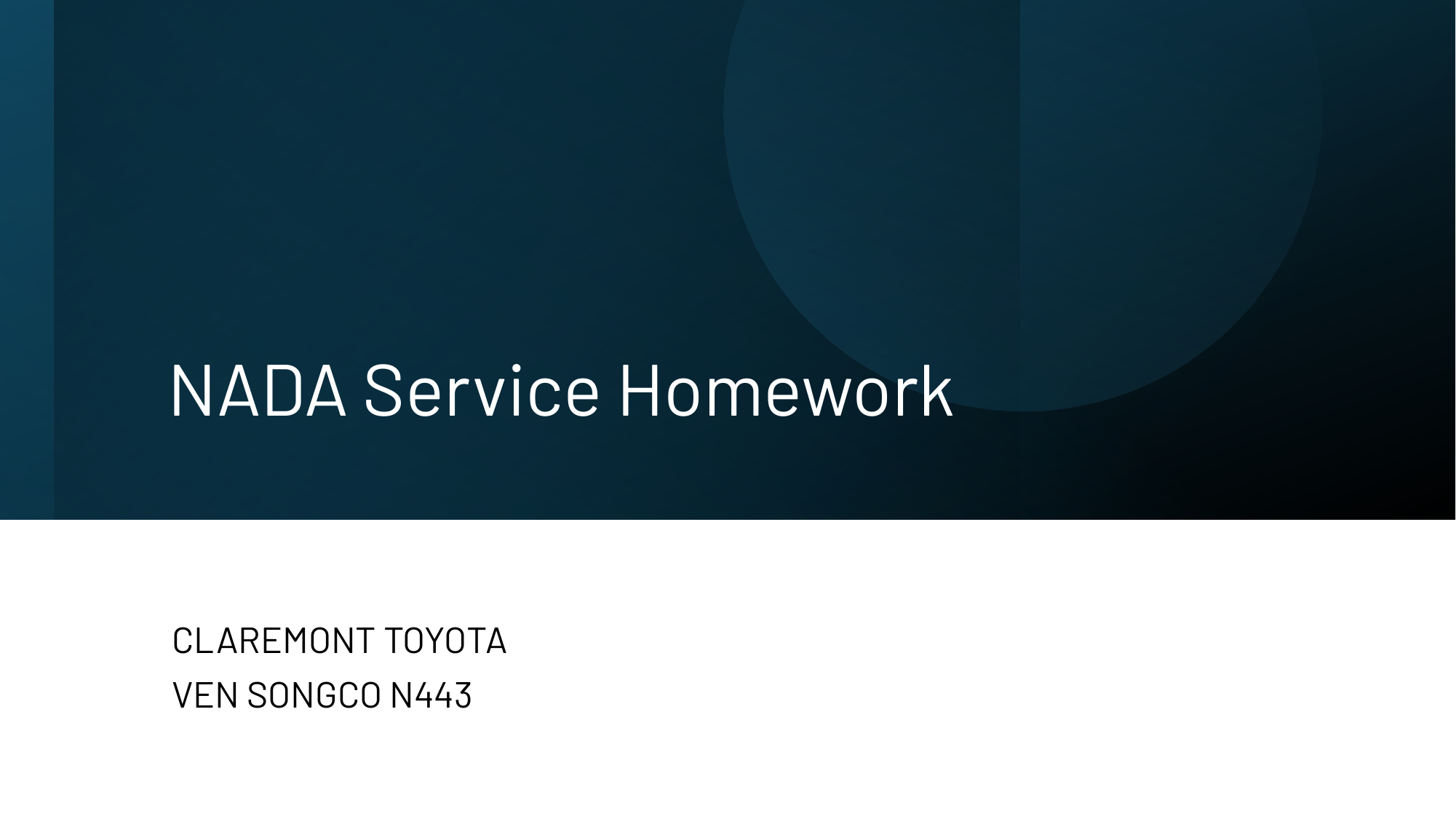

# NADA Service Homework
CLAREMONT TOYOTA
VEN SONGCO N443